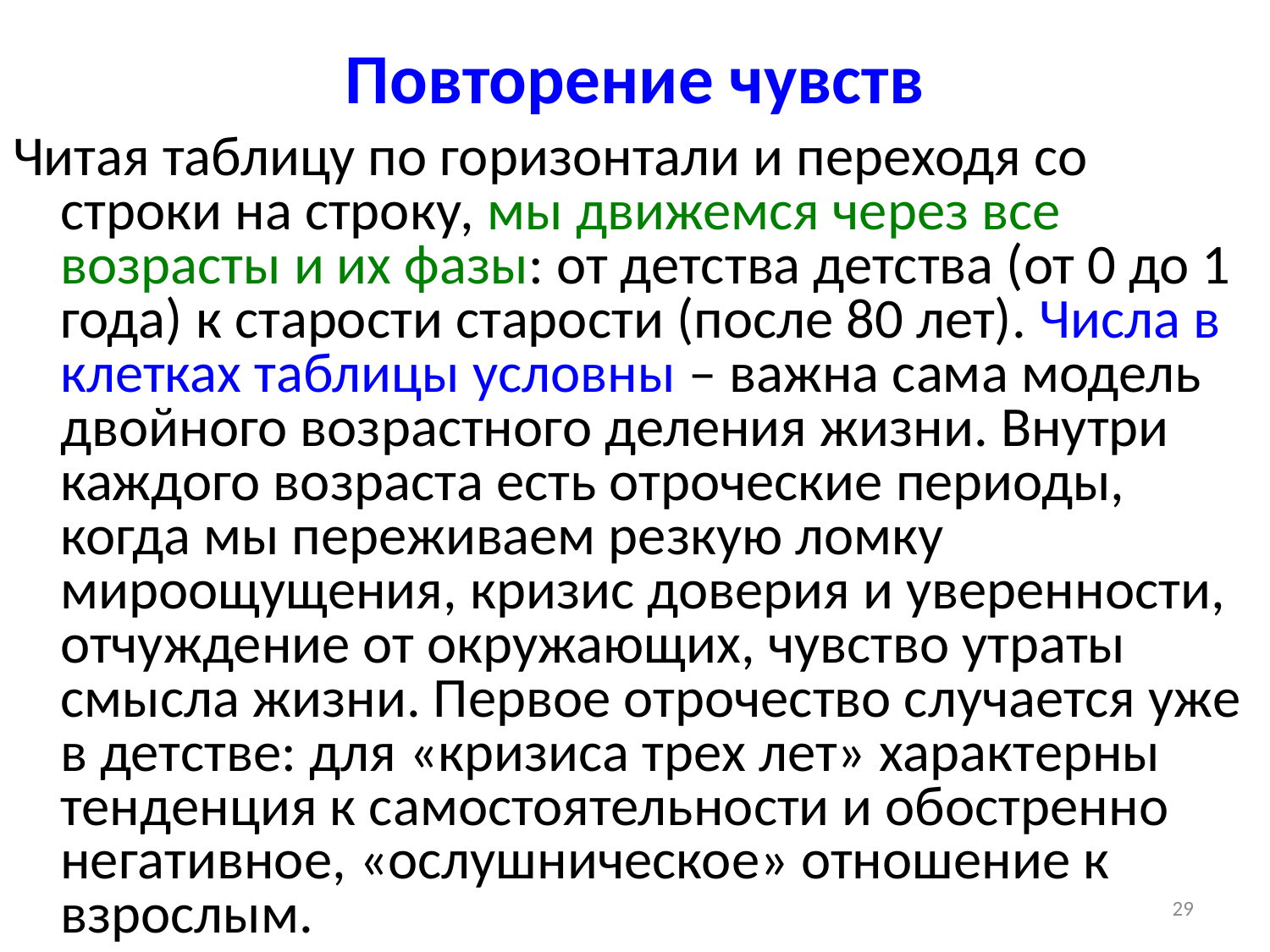

# Повторение чувств
Читая таблицу по горизонтали и переходя со строки на строку, мы движемся через все возрасты и их фазы: от детства детства (от 0 до 1 года) к старости старости (после 80 лет). Числа в клетках таблицы условны – важна сама модель двойного возрастного деления жизни. Внутри каждого возраста есть отроческие периоды, когда мы переживаем резкую ломку мироощущения, кризис доверия и уверенности, отчуждение от окружающих, чувство утраты смысла жизни. Первое отрочество случается уже в детстве: для «кризиса трех лет» характерны тенденция к самостоятельности и обостренно негативное, «ослушническое» отношение к взрослым.
29